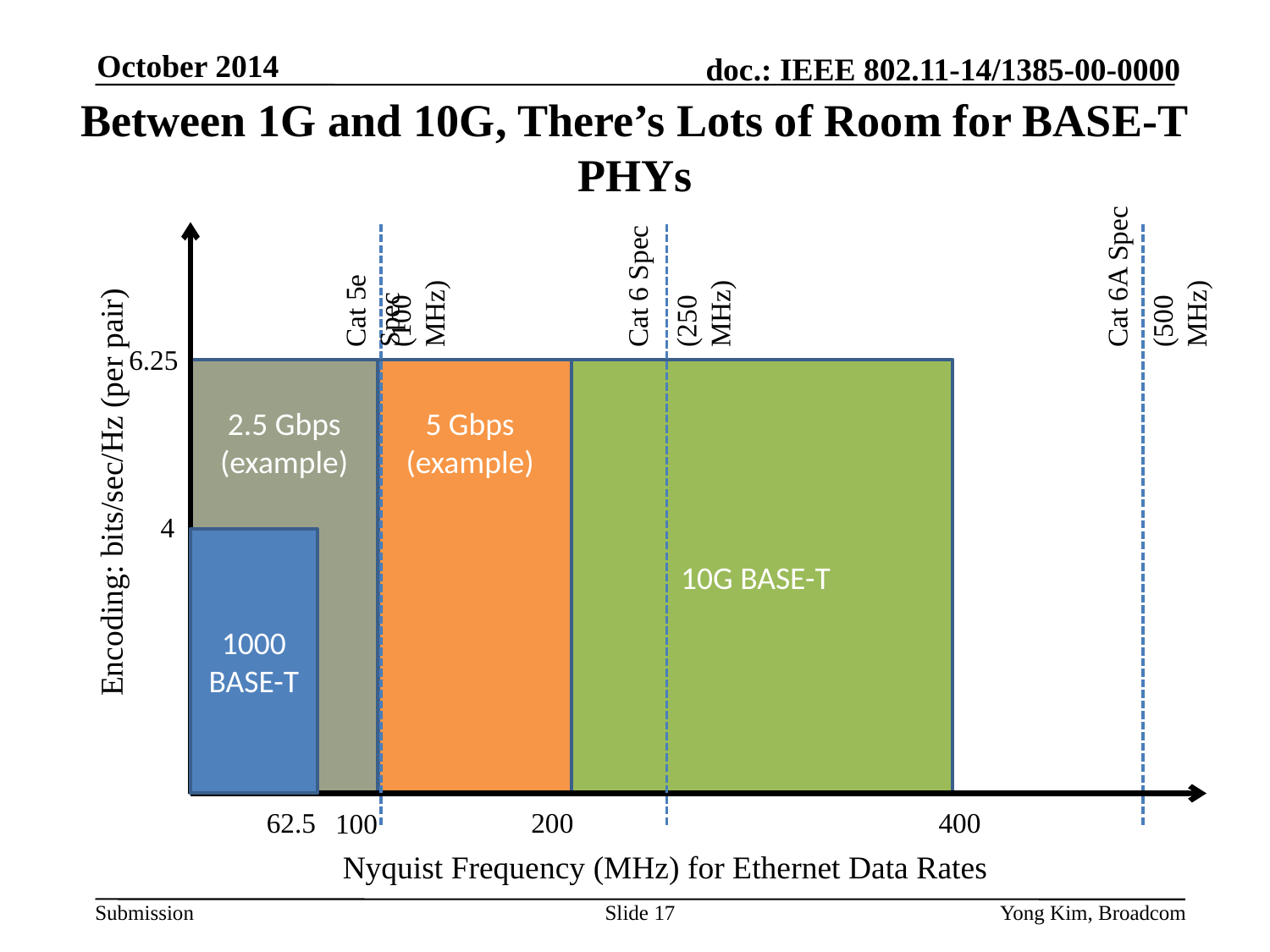

October 2014
# Between 1G and 10G, There’s Lots of Room for BASE-T PHYs
Cat 6A Spec
6.25
10G BASE-T
Cat 5e Spec
(250 MHz)
Cat 6 Spec
Encoding: bits/sec/Hz (per pair)
4
1000 BASE-T
100
Nyquist Frequency (MHz) for Ethernet Data Rates
(100 MHz)
(500 MHz)

5 Gbps
(example)

2.5 Gbps
(example)
62.5
200
400
Slide 17
Yong Kim, Broadcom